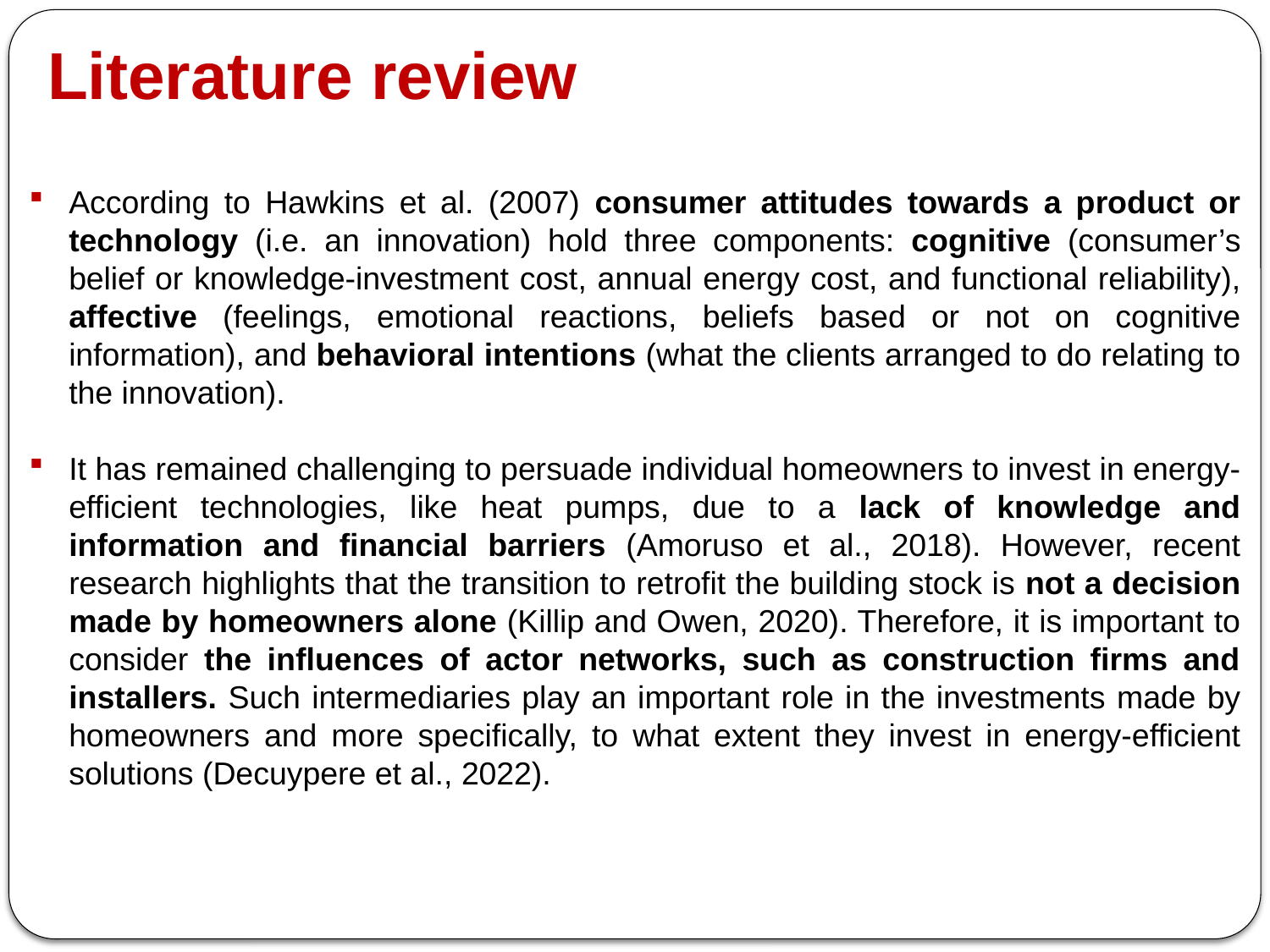

# Literature review
According to Hawkins et al. (2007) consumer attitudes towards a product or technology (i.e. an innovation) hold three components: cognitive (consumer’s belief or knowledge-investment cost, annual energy cost, and functional reliability), affective (feelings, emotional reactions, beliefs based or not on cognitive information), and behavioral intentions (what the clients arranged to do relating to the innovation).

It has remained challenging to persuade individual homeowners to invest in energy-efficient technologies, like heat pumps, due to a lack of knowledge and information and financial barriers (Amoruso et al., 2018). However, recent research highlights that the transition to retrofit the building stock is not a decision made by homeowners alone (Killip and Owen, 2020). Therefore, it is important to consider the influences of actor networks, such as construction firms and installers. Such intermediaries play an important role in the investments made by homeowners and more specifically, to what extent they invest in energy-efficient solutions (Decuypere et al., 2022).